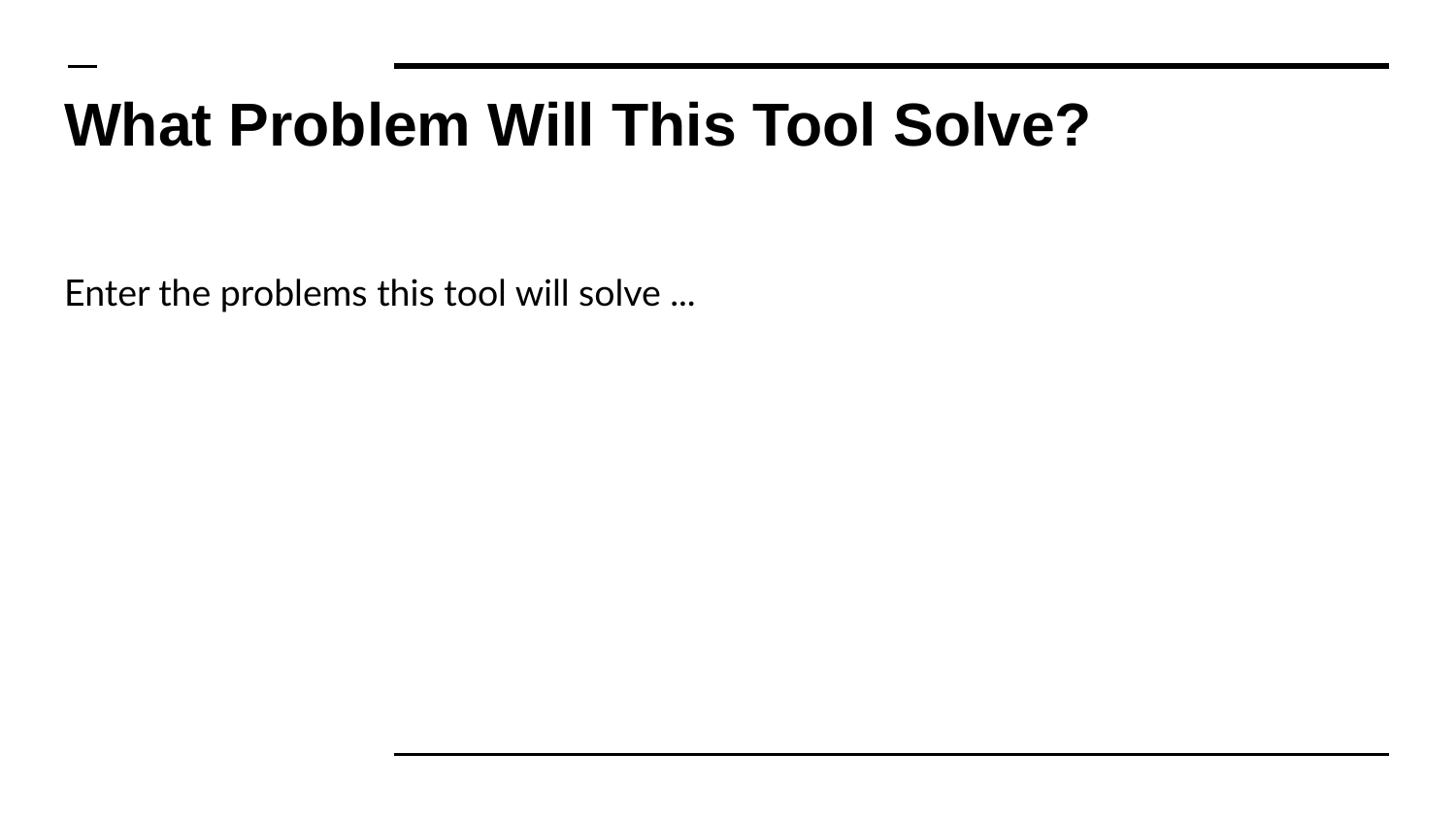

# What Problem Will This Tool Solve?
Enter the problems this tool will solve ...